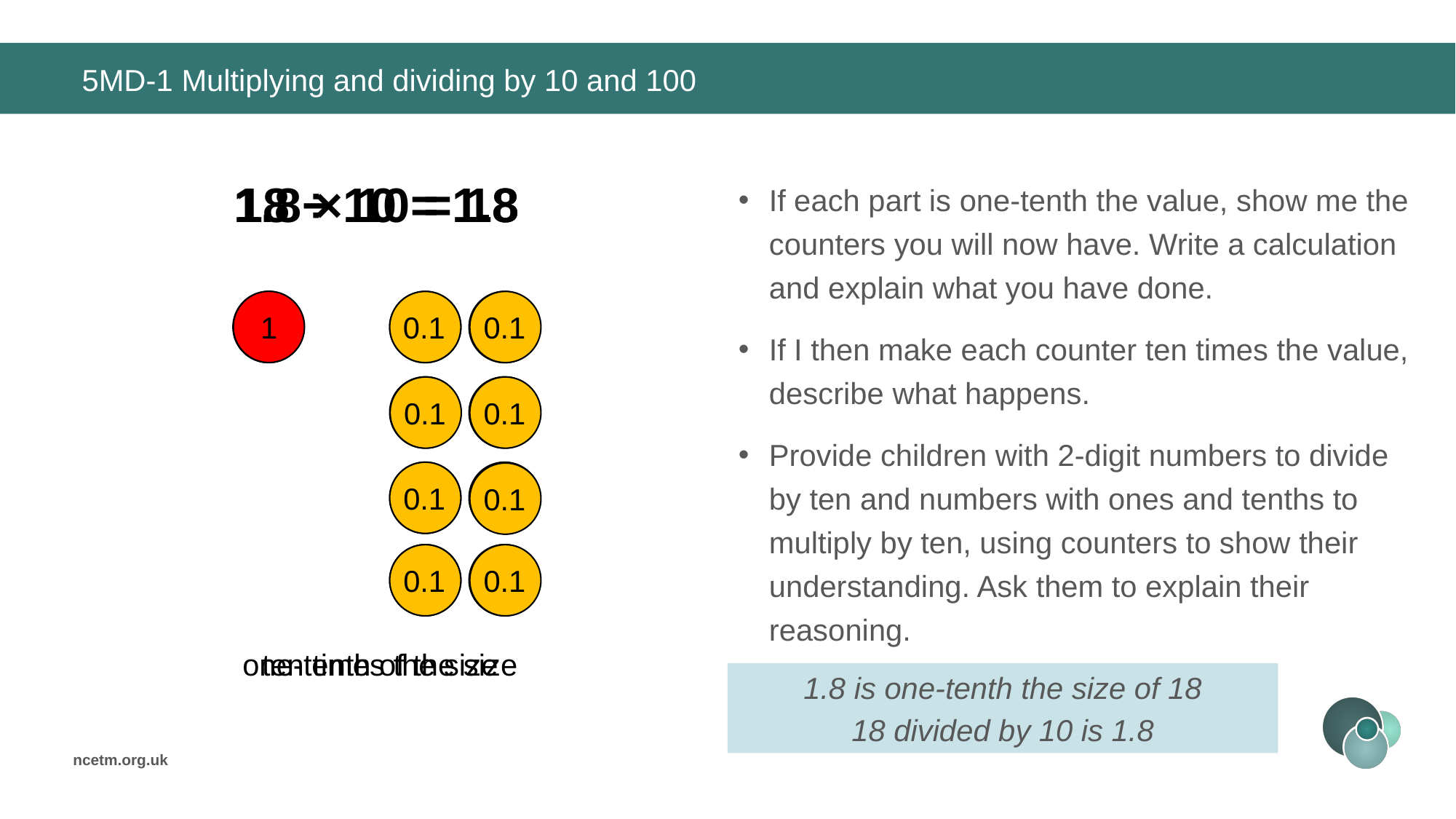

# 5MD-1 Multiplying and dividing by 10 and 100
1.8 × 10 = 18
18 ÷ 10 = 1.8
If each part is one-tenth the value, show me the counters you will now have. Write a calculation and explain what you have done.
If I then make each counter ten times the value, describe what happens.
Provide children with 2-digit numbers to divide by ten and numbers with ones and tenths to multiply by ten, using counters to show their understanding. Ask them to explain their reasoning.

1

0.1

0.1

0.1

0.1

0.1

0.1

0.1

0.1

10

1

1

1

1

1

1

1

1
one-tenth of the size
ten times the size
1.8 is one-tenth the size of 18
18 divided by 10 is 1.8